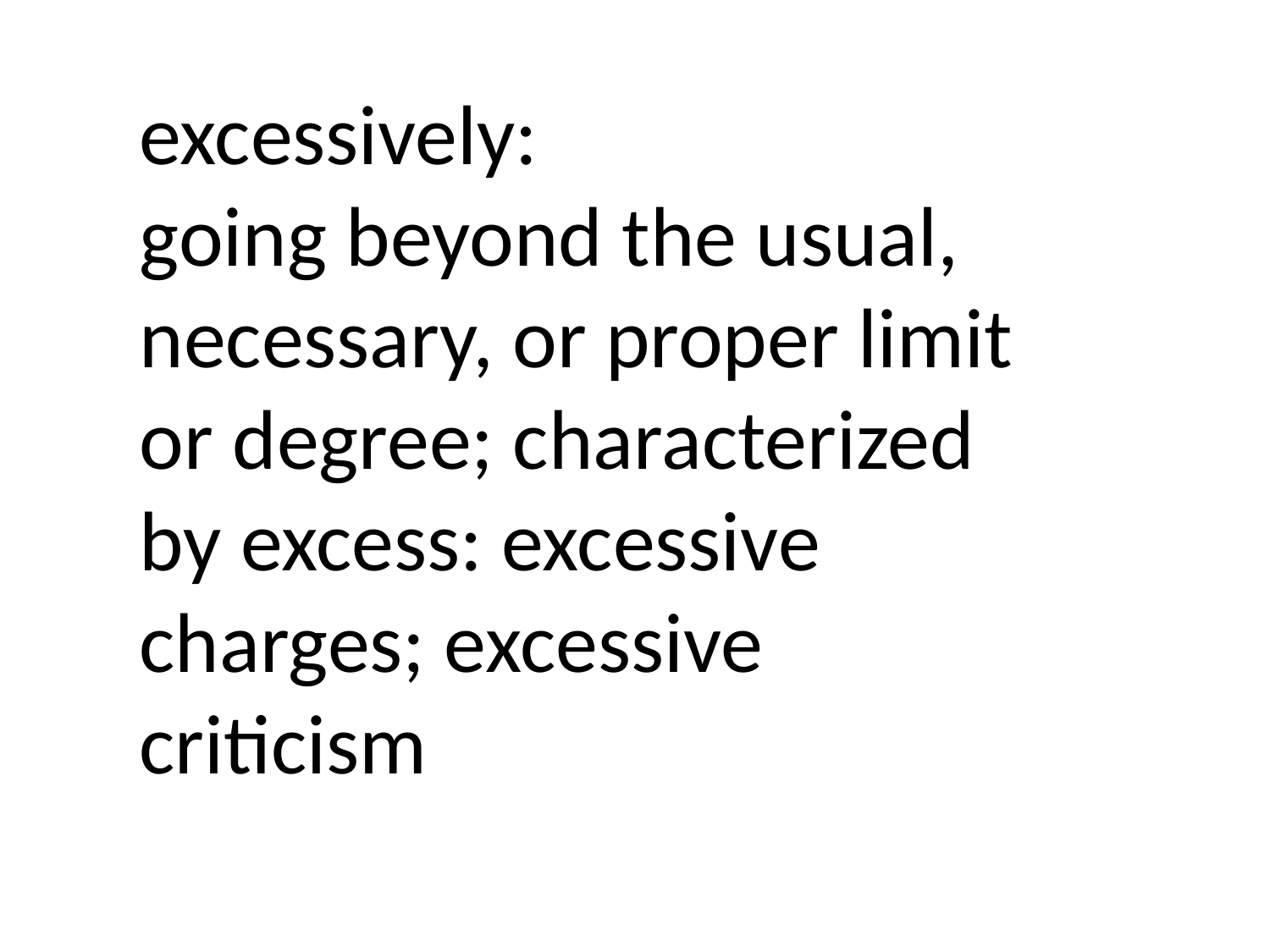

excessively:
going beyond the usual, necessary, or proper limit or degree; characterized by excess: excessive charges; excessive criticism